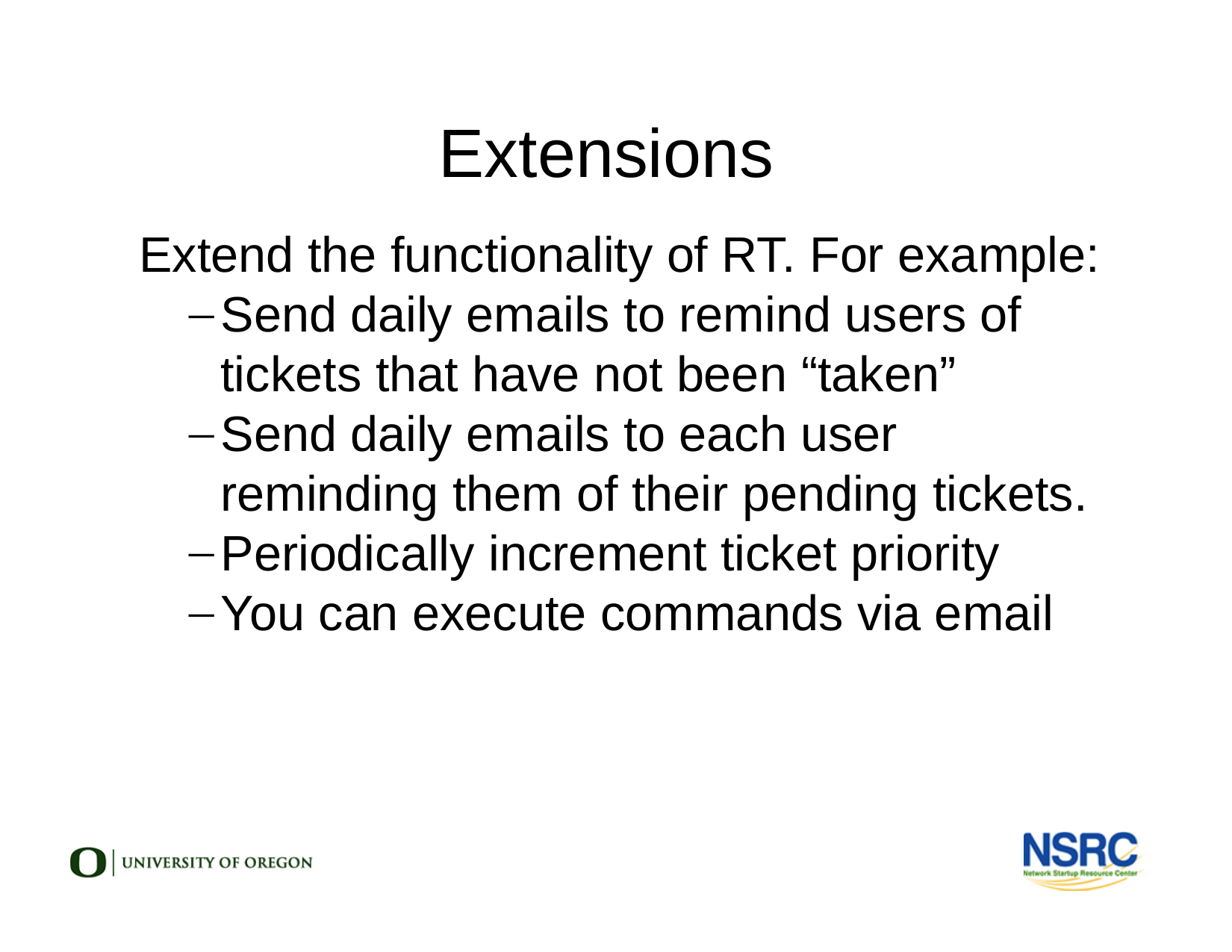

Extensions
Extend the functionality of RT. For example:
Send daily emails to remind users of tickets that have not been “taken”
Send daily emails to each user reminding them of their pending tickets.
Periodically increment ticket priority
You can execute commands via email